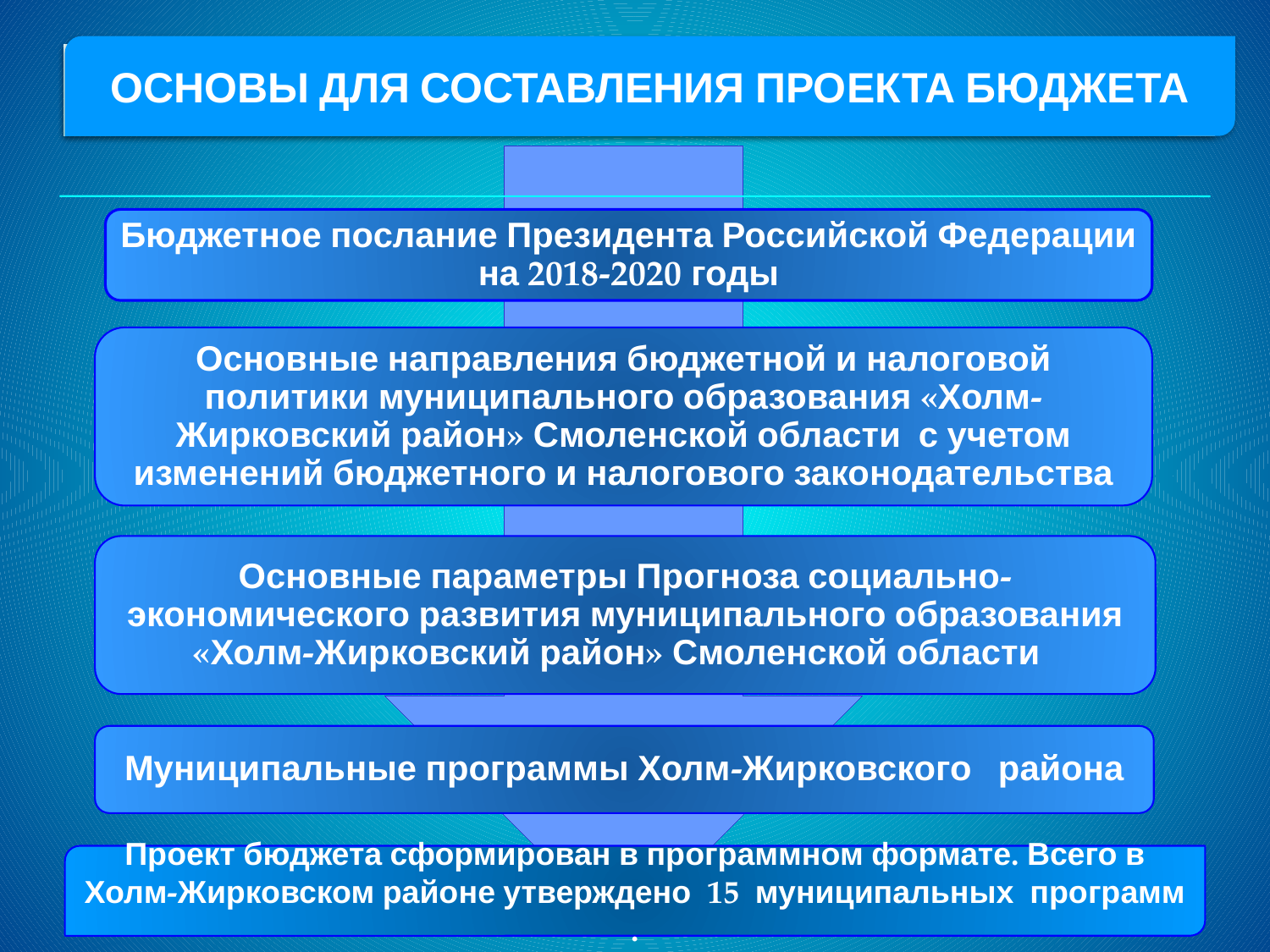

ОСНОВЫ ДЛЯ СОСТАВЛЕНИЯ ПРОЕКТА БЮДЖЕТА
# Основы для формирования проекта бюджета на 2017 год и на плановый период 2018 и 2019 годов
Бюджетное послание Президента Российской Федерации на 2018-2020 годы
Основные параметры Прогноза социально-экономического развития муниципального образования «Холм-Жирковский район» Смоленской области
Муниципальные программы Холм-Жирковского   района
Основные направления бюджетной и налоговой политики муниципального образования «Холм-Жирковский район» Смоленской области  с учетом изменений бюджетного и налогового законодательства
Проект бюджета сформирован в программном формате. Всего в Холм-Жирковском районе утверждено  15  муниципальных  программ .